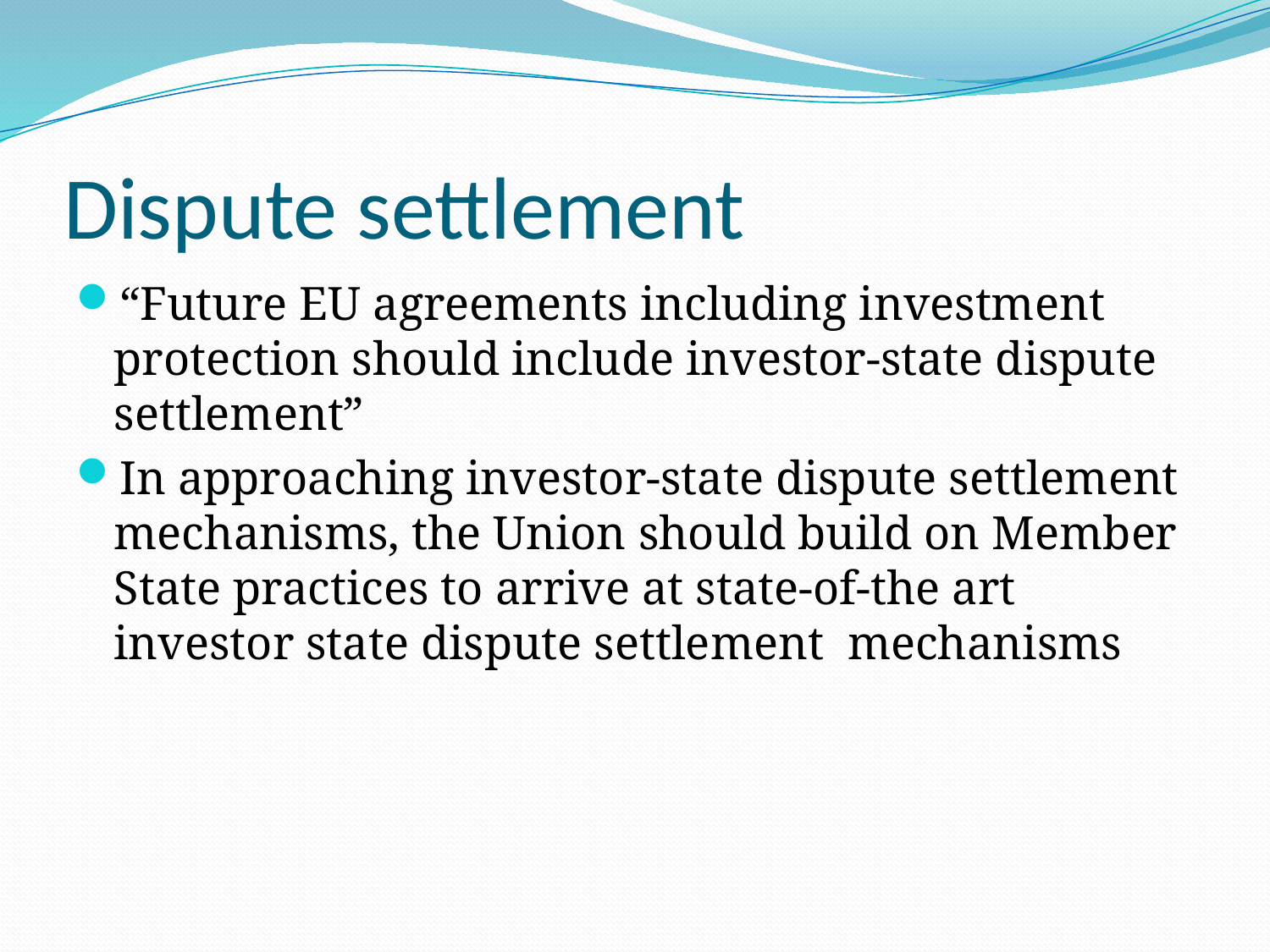

# Dispute settlement
“Future EU agreements including investment protection should include investor-state dispute settlement”
In approaching investor-state dispute settlement mechanisms, the Union should build on Member State practices to arrive at state-of-the art investor state dispute settlement  mechanisms